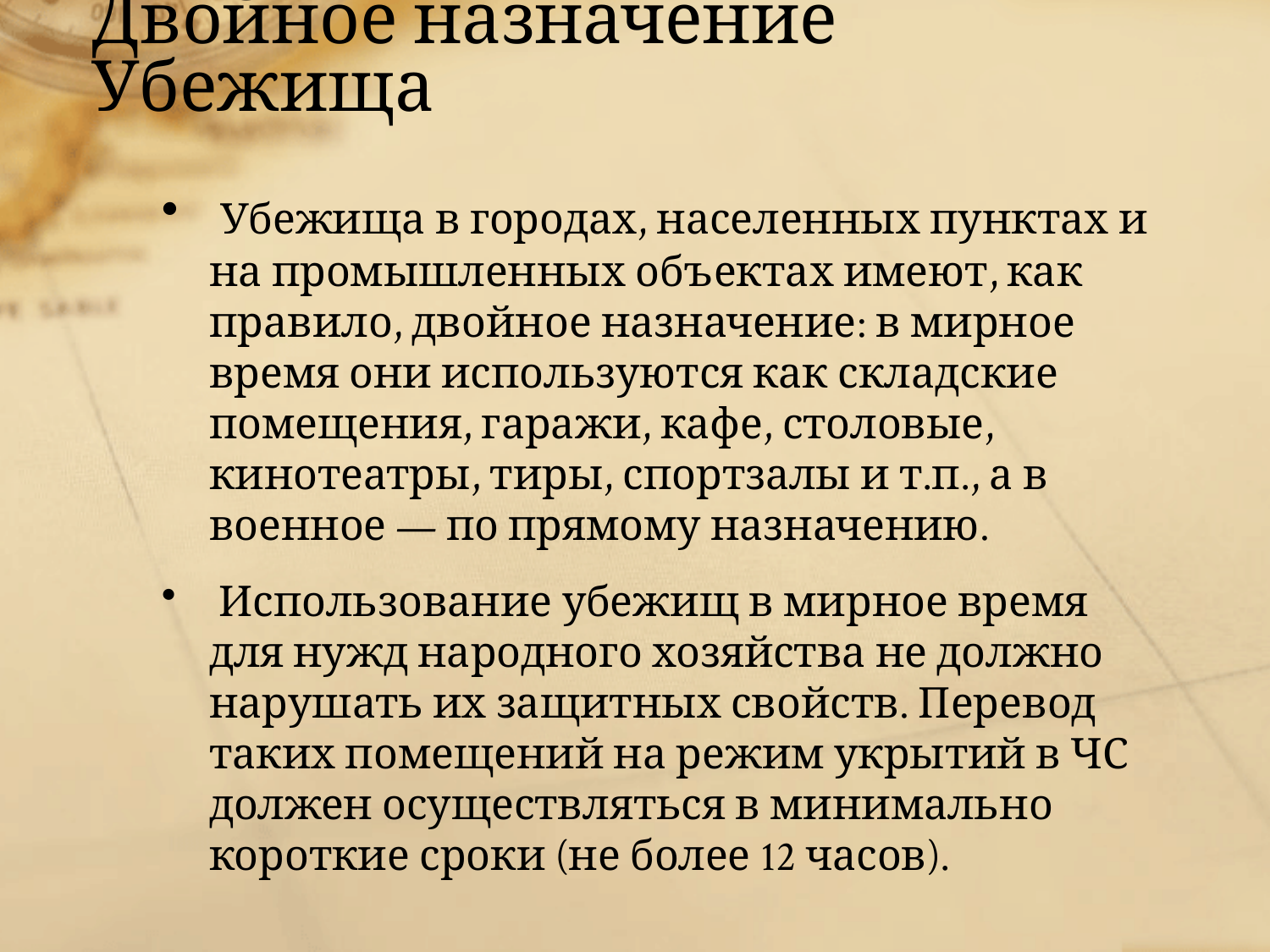

# Двойное назначение Убежища
 Убежища в городах, населенных пунктах и на промышленных объектах имеют, как правило, двойное назначение: в мирное время они используются как складские помещения, гаражи, кафе, столовые, кинотеатры, тиры, спортзалы и т.п., а в военное — по прямому назначению.
 Использование убежищ в мирное время для нужд народного хозяйства не должно нарушать их защитных свойств. Перевод таких помещений на режим укрытий в ЧС должен осуществляться в минимально короткие сроки (не более 12 часов).